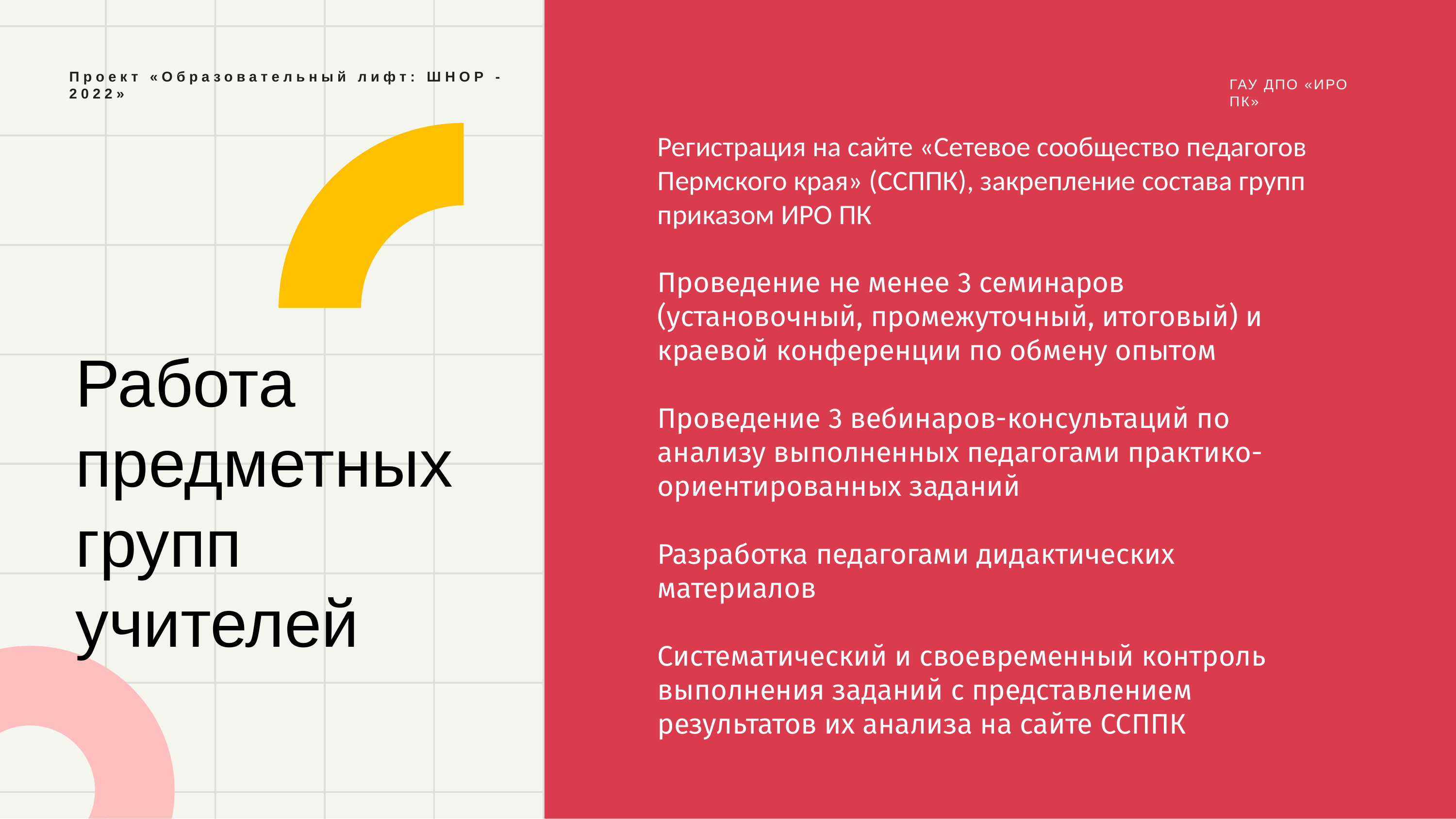

Проект «Образовательный лифт: ШНОР - 2022»
ГАУ ДПО «ИРО ПК»
Регистрация на сайте «Сетевое сообщество педагогов Пермского края» (ССППК), закрепление состава групп приказом ИРО ПК

Проведение не менее 3 семинаров (установочный, промежуточный, итоговый) и краевой конференции по обмену опытом

Проведение 3 вебинаров-консультаций по анализу выполненных педагогами практико-ориентированных заданий

Разработка педагогами дидактических материалов

Систематический и своевременный контроль выполнения заданий с представлением результатов их анализа на сайте ССППК

Работа предметных групп учителей